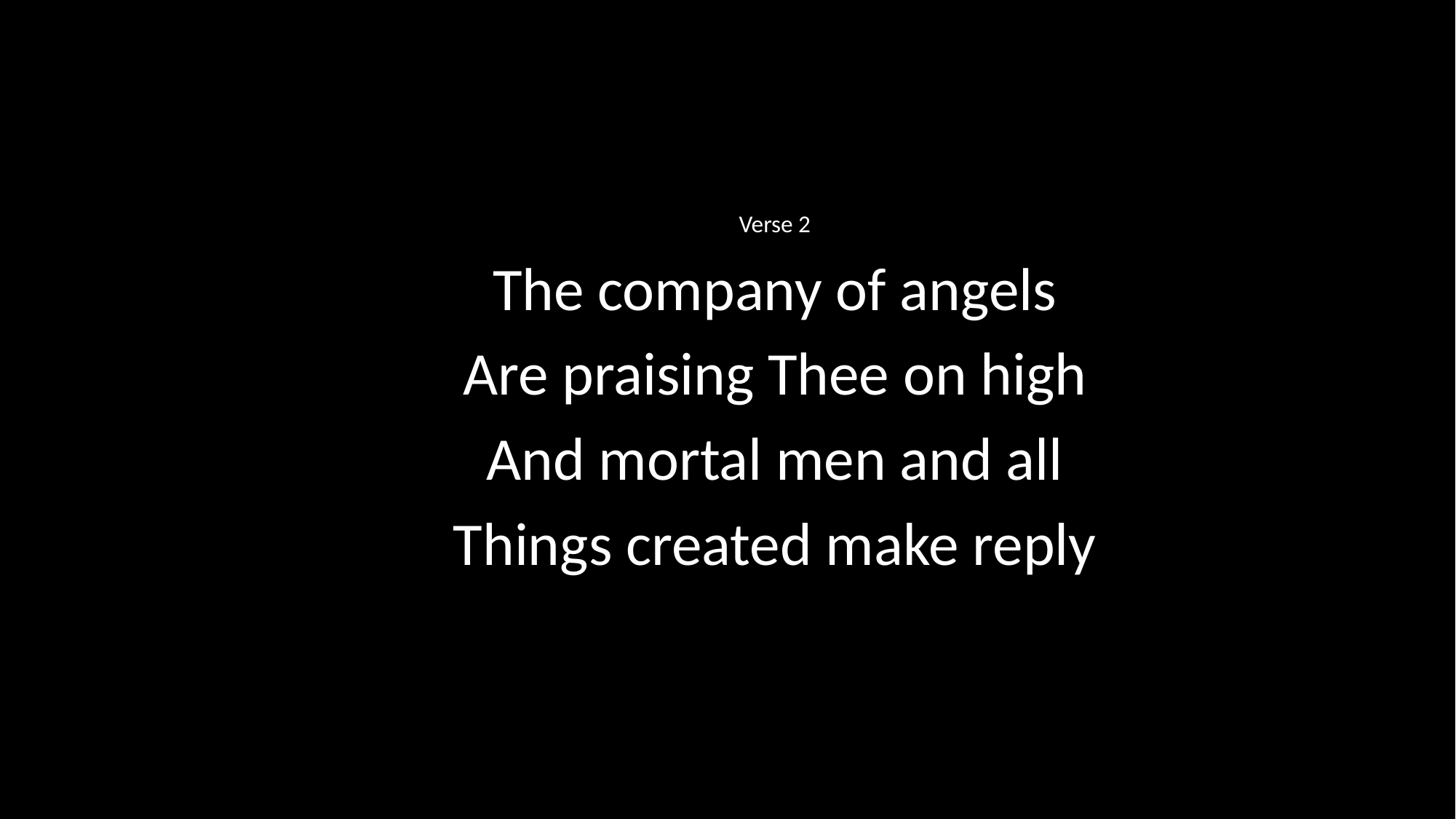

Verse 2
The company of angels
Are praising Thee on high
And mortal men and all
Things created make reply